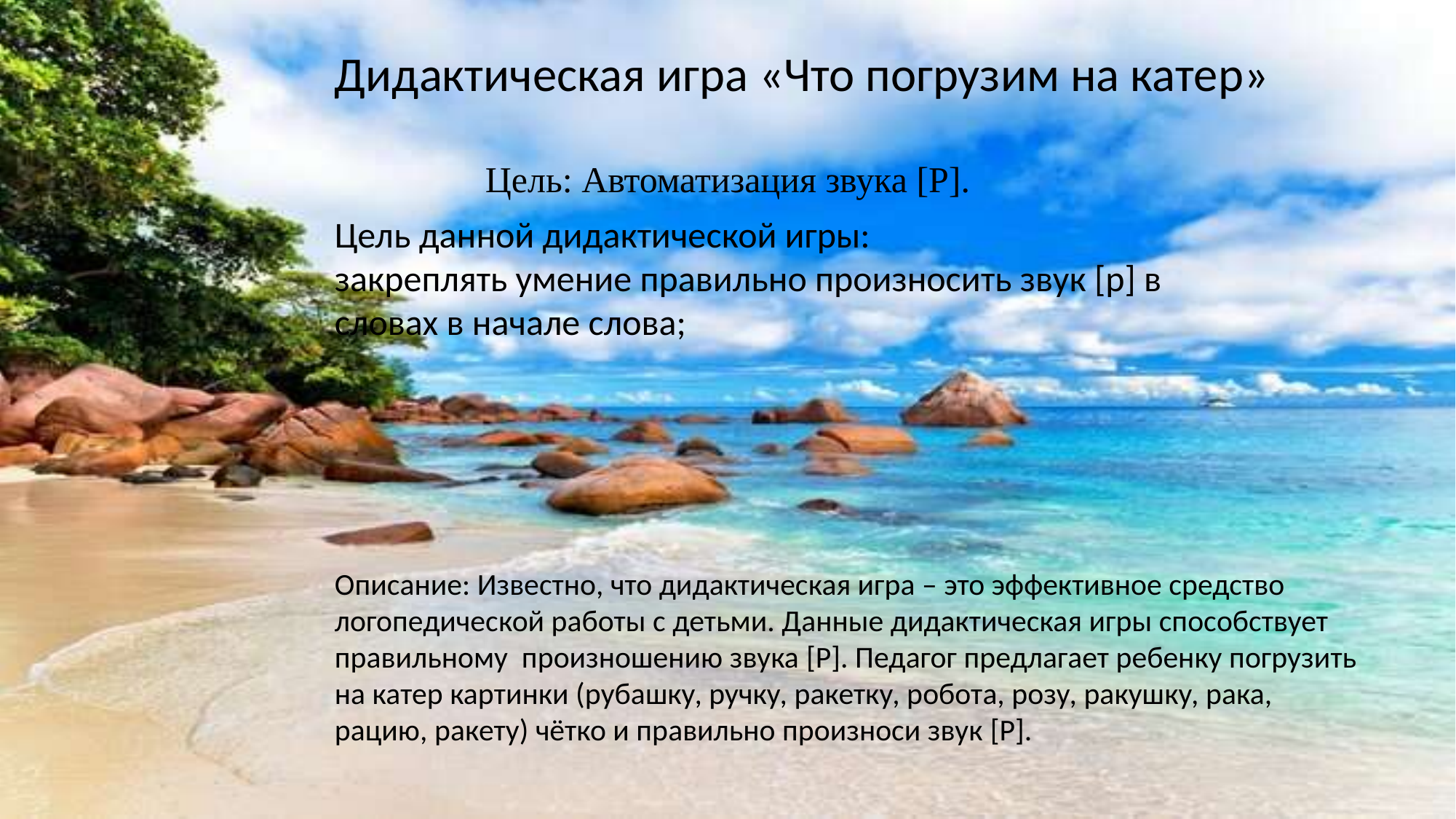

Дидактическая игра «Что погрузим на катер»
Цель: Автоматизация звука [Р].
Цель данной дидактической игры:
закреплять умение правильно произносить звук [р] в словах в начале слова;
Описание: Известно, что дидактическая игра – это эффективное средство логопедической работы с детьми. Данные дидактическая игры способствует правильному  произношению звука [Р]. Педагог предлагает ребенку погрузить на катер картинки (рубашку, ручку, ракетку, робота, розу, ракушку, рака, рацию, ракету) чётко и правильно произноси звук [Р].